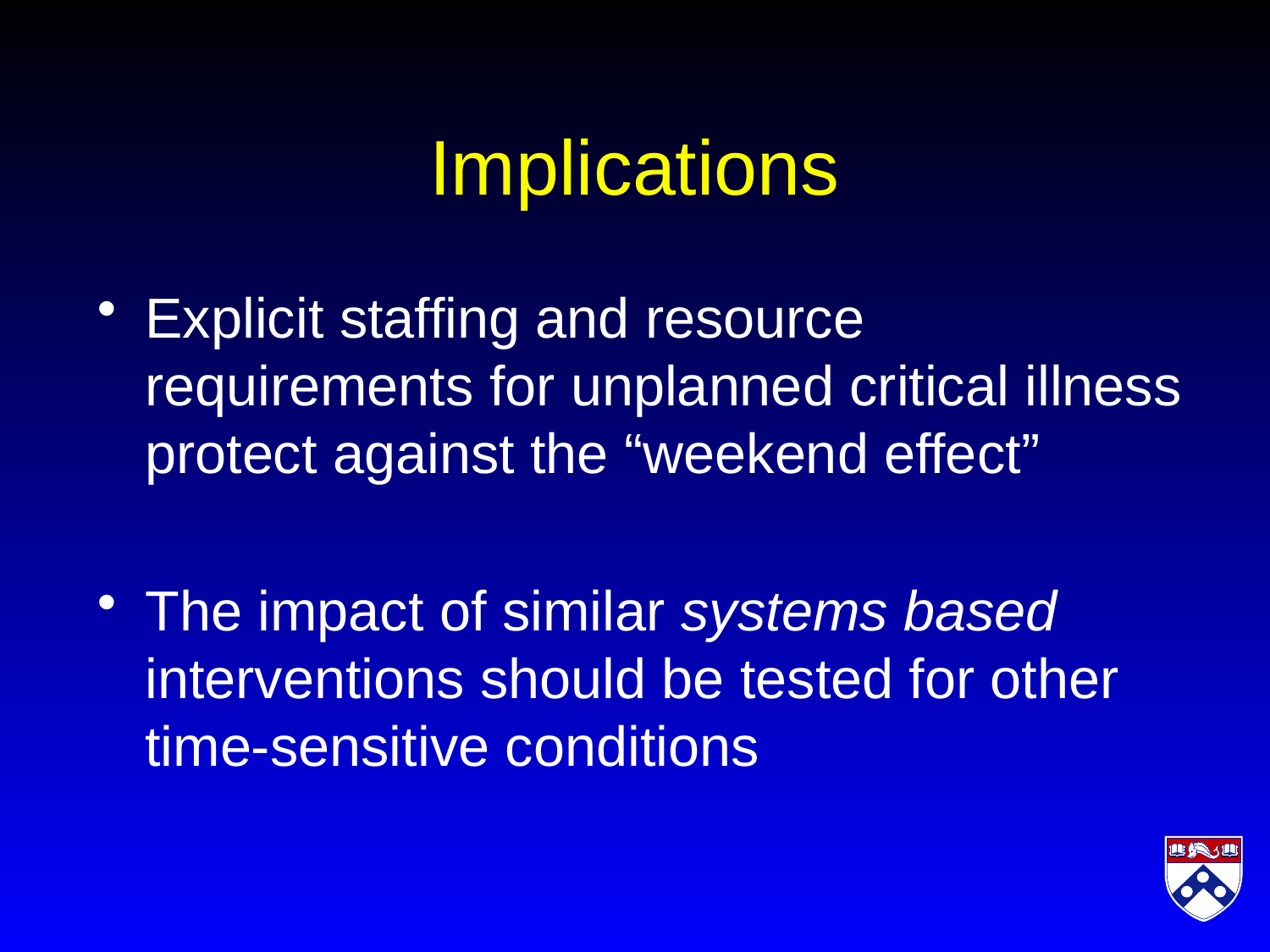

# Implications
Explicit staffing and resource requirements for unplanned critical illness protect against the “weekend effect”

The impact of similar systems based interventions should be tested for other time-sensitive conditions